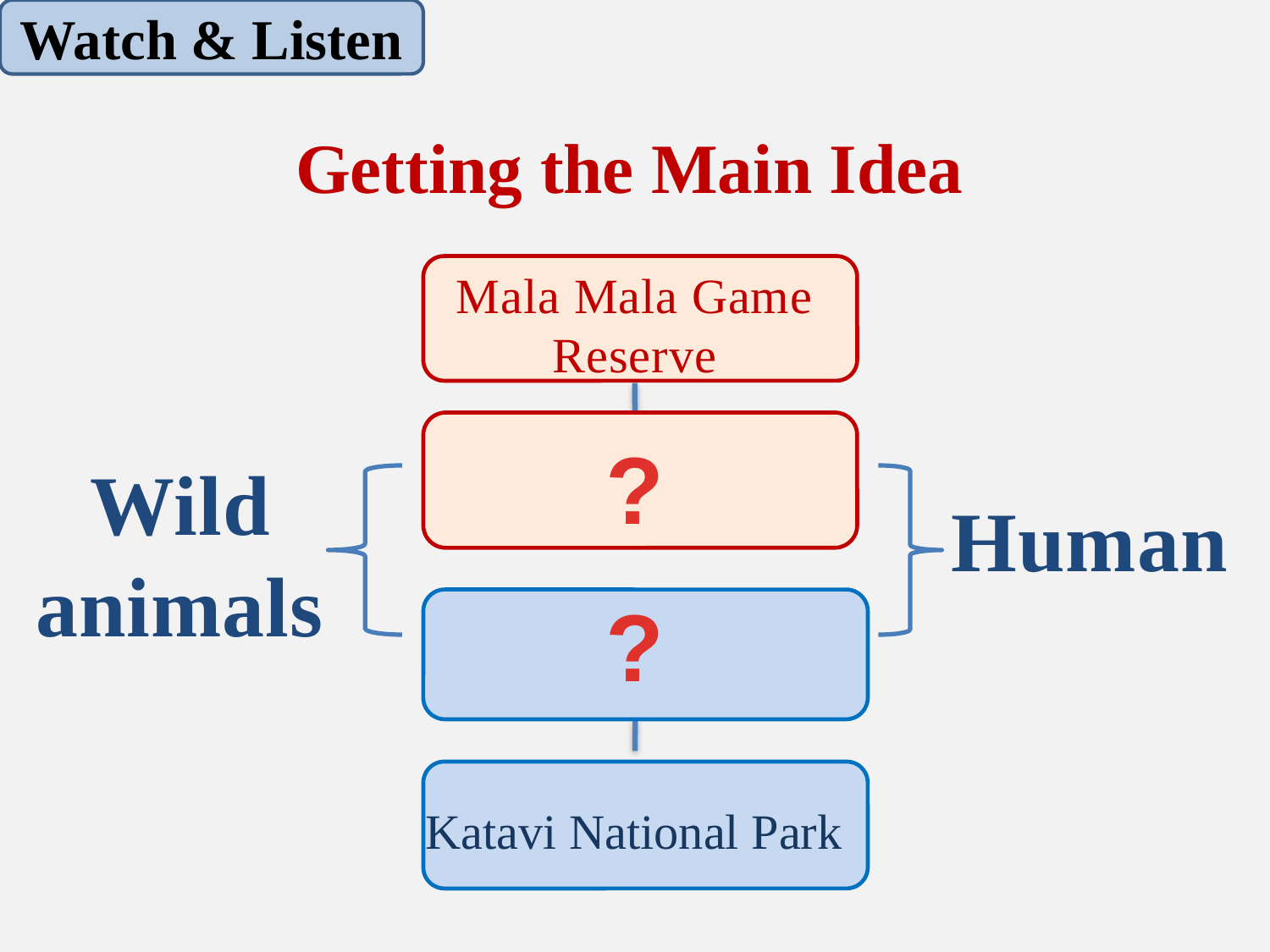

Watch & Listen
Getting the Main Idea

Mala Mala Game Reserve

?
Wild
animals

Human
?

Katavi National Park